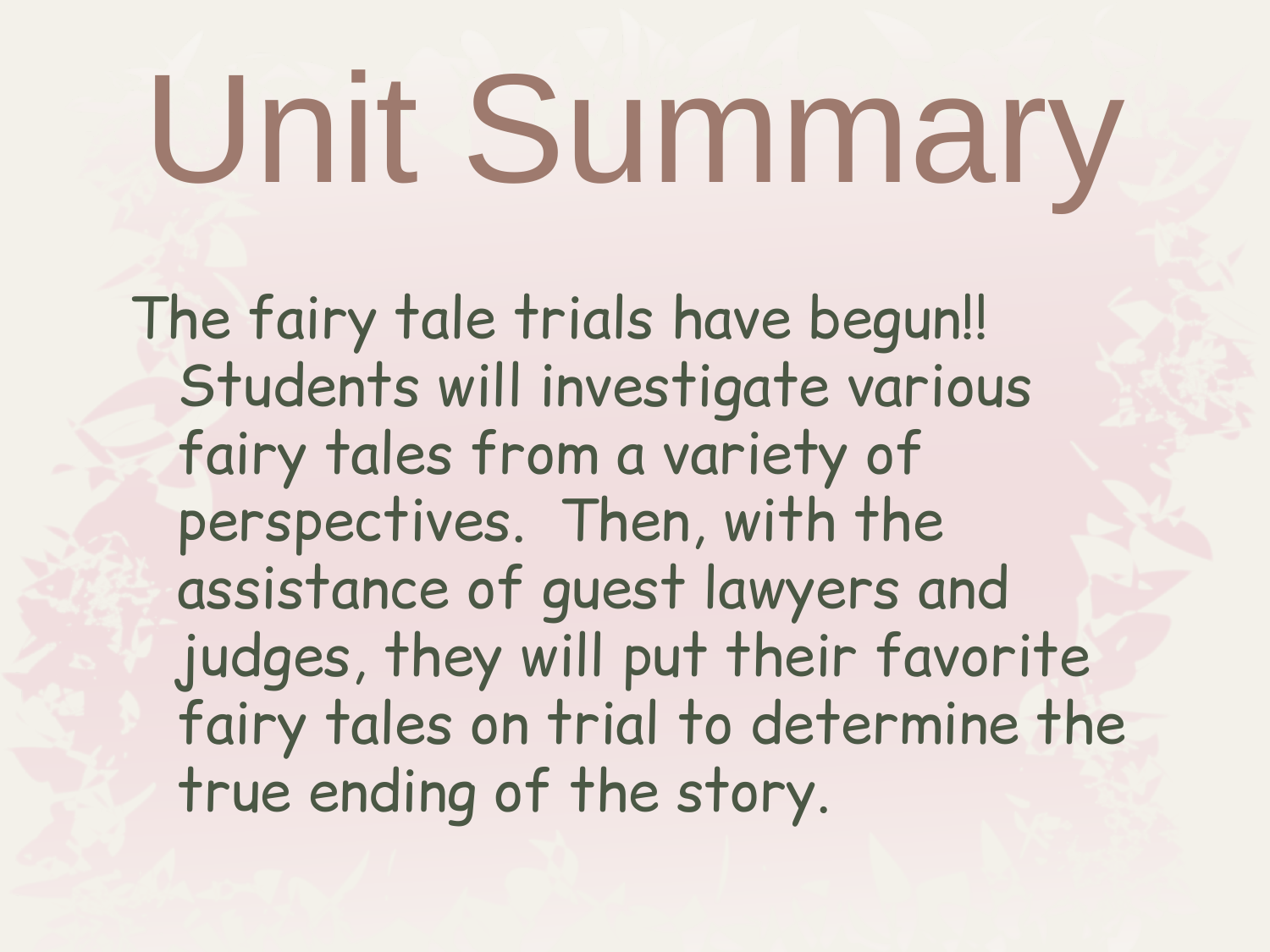

# Unit Summary
The fairy tale trials have begun!! Students will investigate various fairy tales from a variety of perspectives.  Then, with the assistance of guest lawyers and judges, they will put their favorite fairy tales on trial to determine the true ending of the story.